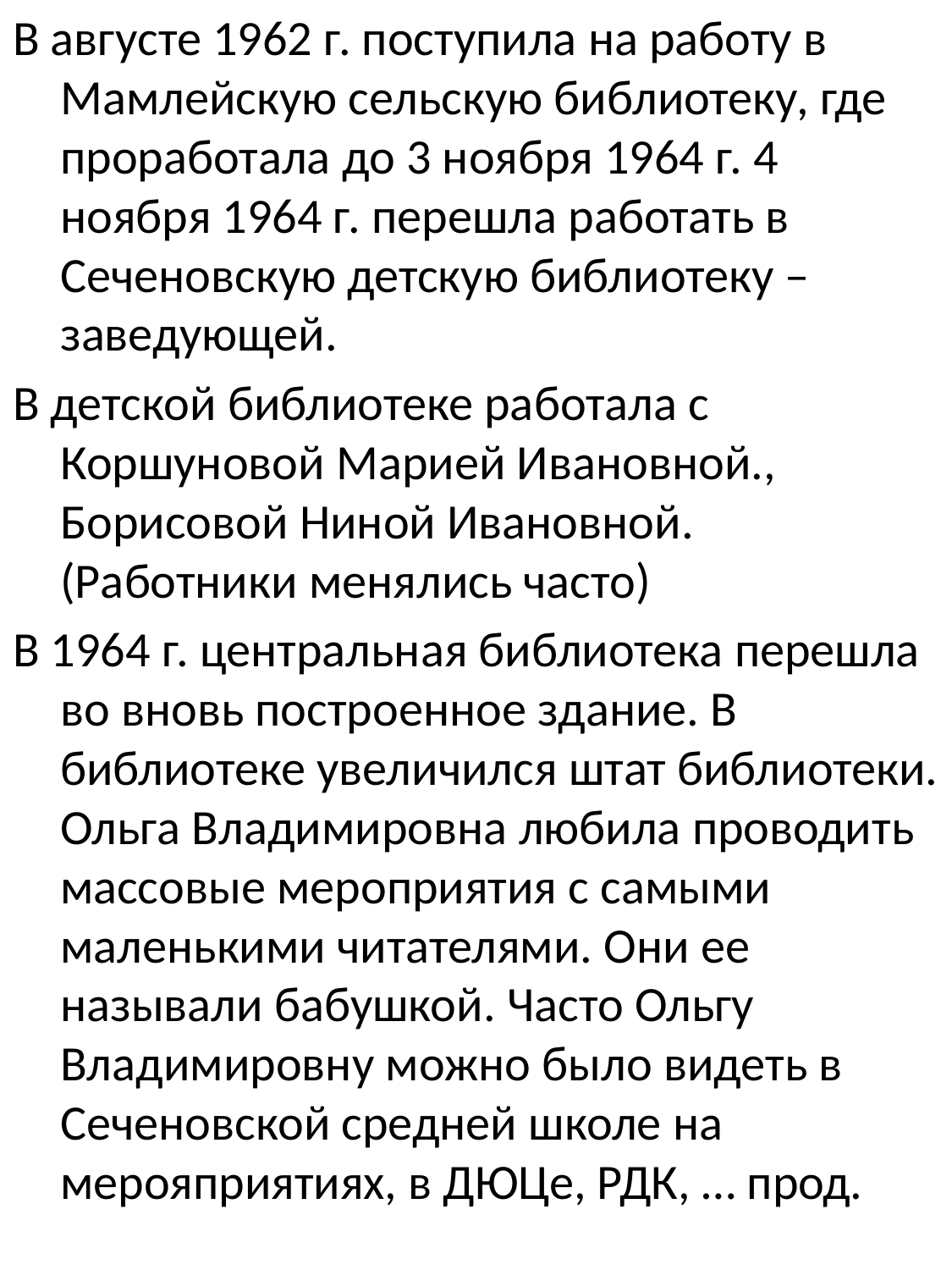

В августе 1962 г. поступила на работу в Мамлейскую сельскую библиотеку, где проработала до 3 ноября 1964 г. 4 ноября 1964 г. перешла работать в Сеченовскую детскую библиотеку – заведующей.
В детской библиотеке работала с Коршуновой Марией Ивановной., Борисовой Ниной Ивановной. (Работники менялись часто)
В 1964 г. центральная библиотека перешла во вновь построенное здание. В библиотеке увеличился штат библиотеки. Ольга Владимировна любила проводить массовые мероприятия с самыми маленькими читателями. Они ее называли бабушкой. Часто Ольгу Владимировну можно было видеть в Сеченовской средней школе на мерояприятиях, в ДЮЦе, РДК, … прод.
#